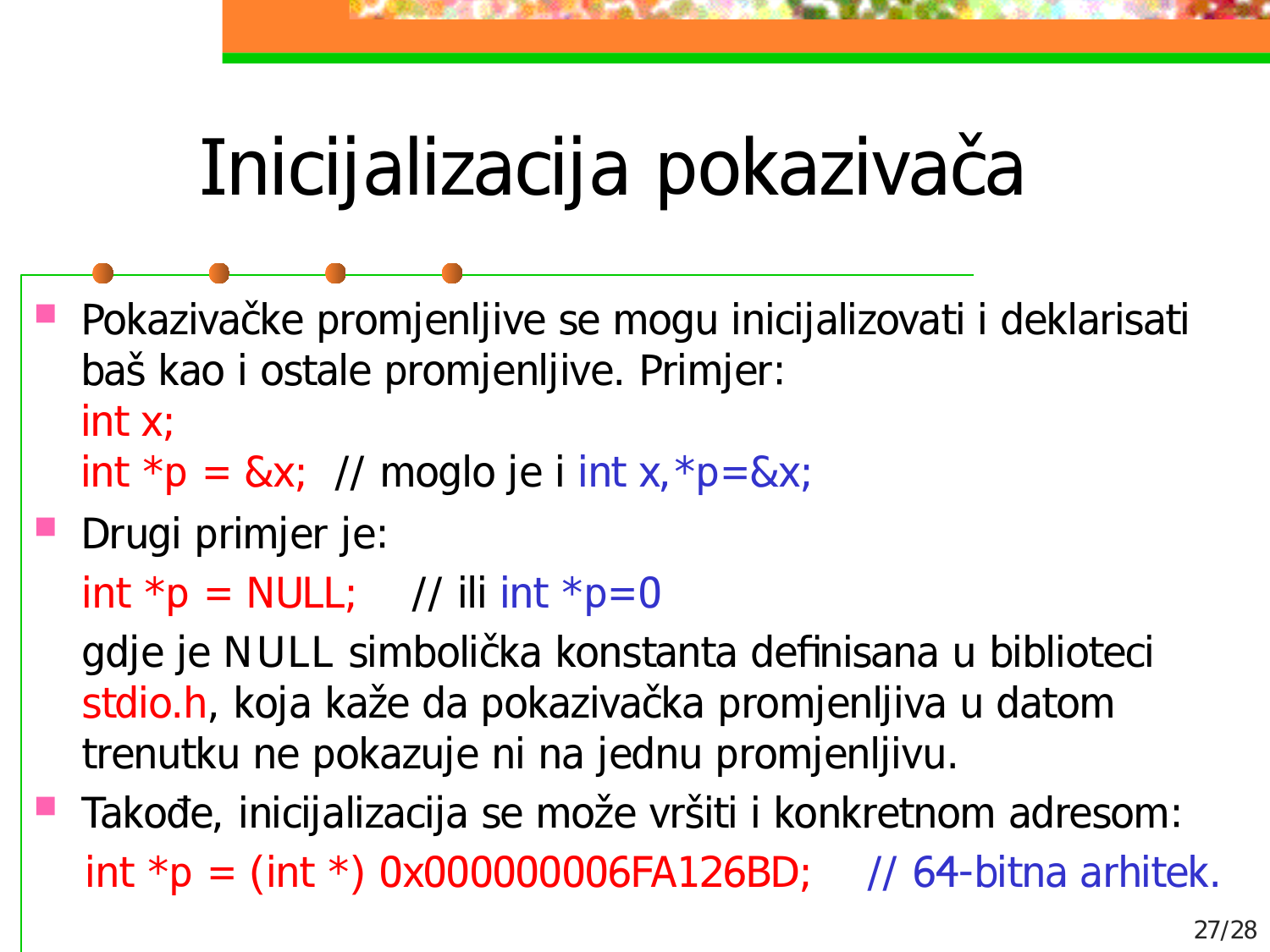

# Inicijalizacija pokazivača
Pokazivačke promjenljive se mogu inicijalizovati i deklarisati baš kao i ostale promjenljive. Primjer:
int x;
int *p = &x;	// moglo je i int x,*p=&x;
Drugi primjer je:
int *p = NULL;    // ili int *p=0
gdje je NULL simbolička konstanta definisana u biblioteci stdio.h, koja kaže da pokazivačka promjenljiva u datom trenutku ne pokazuje ni na jednu promjenljivu.
Takođe, inicijalizacija se može vršiti i konkretnom adresom:
    int *p = (int *) 0x000000006FA126BD;    // 64-bitna arhitek.
27/28